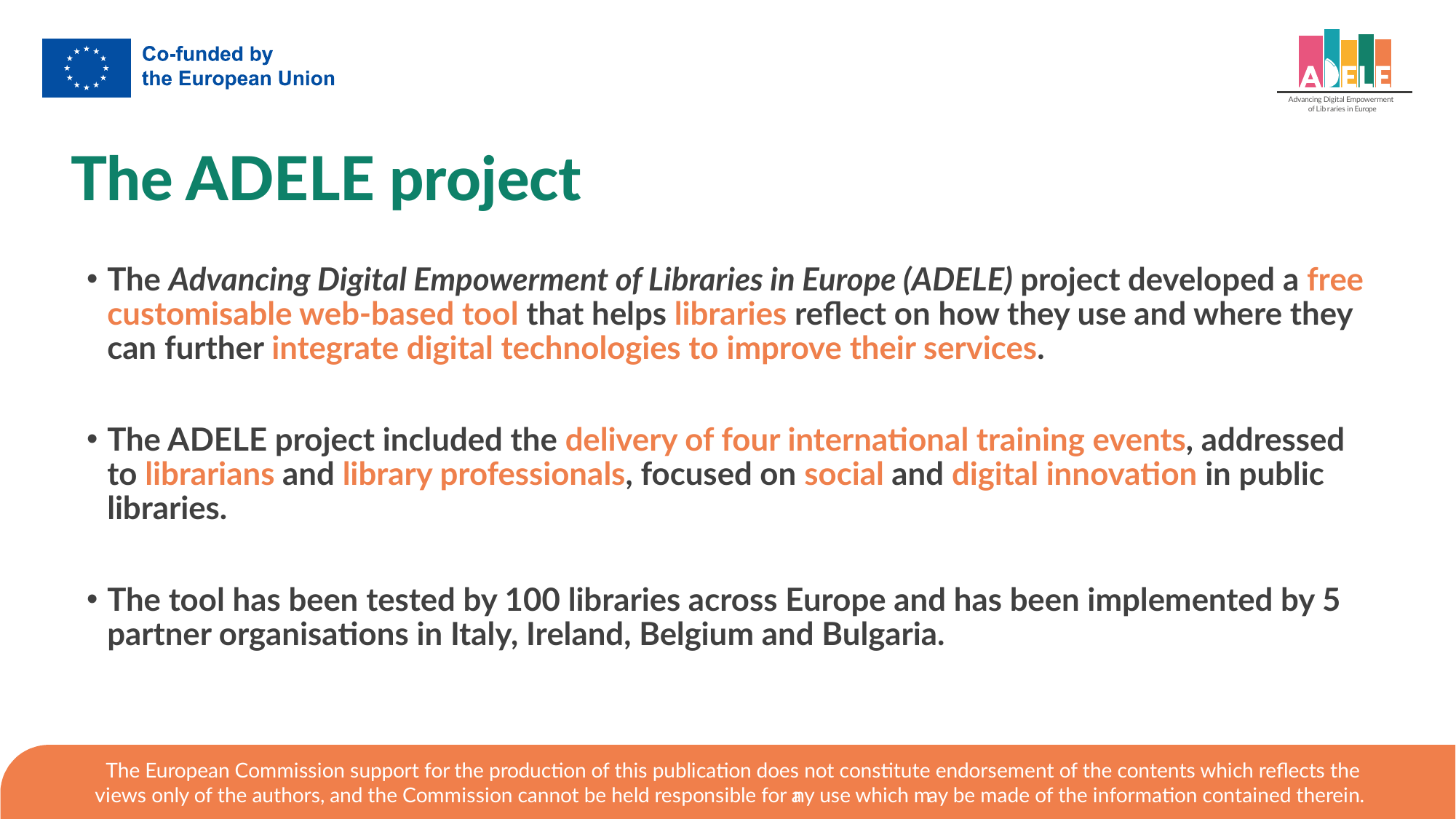

# The ADELE project
The Advancing Digital Empowerment of Libraries in Europe (ADELE) project developed a free customisable web-based tool that helps libraries reflect on how they use and where they can further integrate digital technologies to improve their services.

The ADELE project included the delivery of four international training events, addressed to librarians and library professionals, focused on social and digital innovation in public libraries.

The tool has been tested by 100 libraries across Europe and has been implemented by 5 partner organisations in Italy, Ireland, Belgium and Bulgaria.